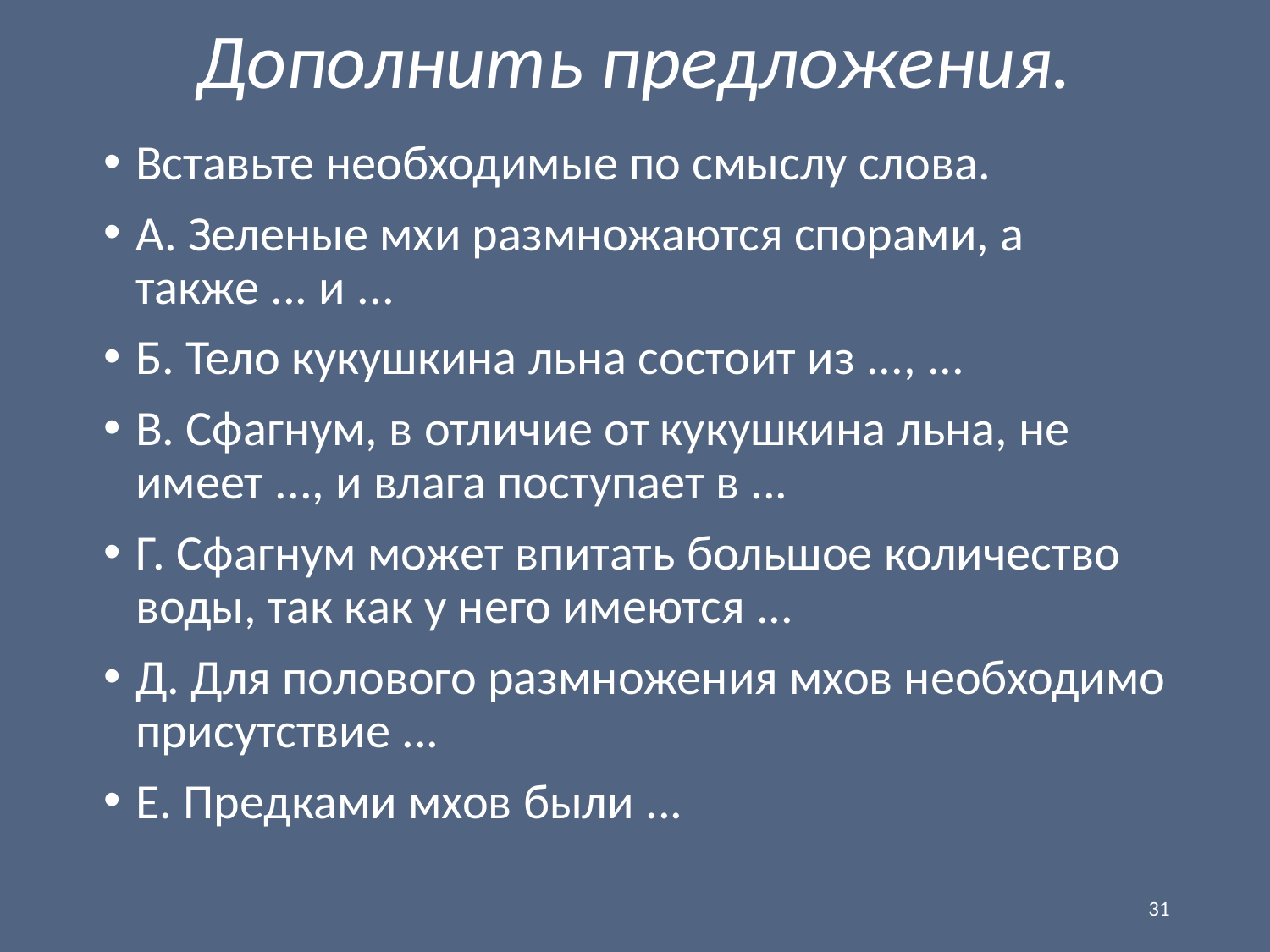

# Дополнить предложения.
Вставьте необходимые по смыслу слова.
A. Зеленые мхи размножаются спорами, а также ... и ...
Б. Тело кукушкина льна состоит из ..., ...
B. Сфагнум, в отличие от кукушкина льна, не имеет ..., и влага поступает в ...
Г. Сфагнум может впитать большое количество воды, так как у него имеются ...
Д. Для полового размножения мхов необходимо присутствие ...
Е. Предками мхов были ...

31